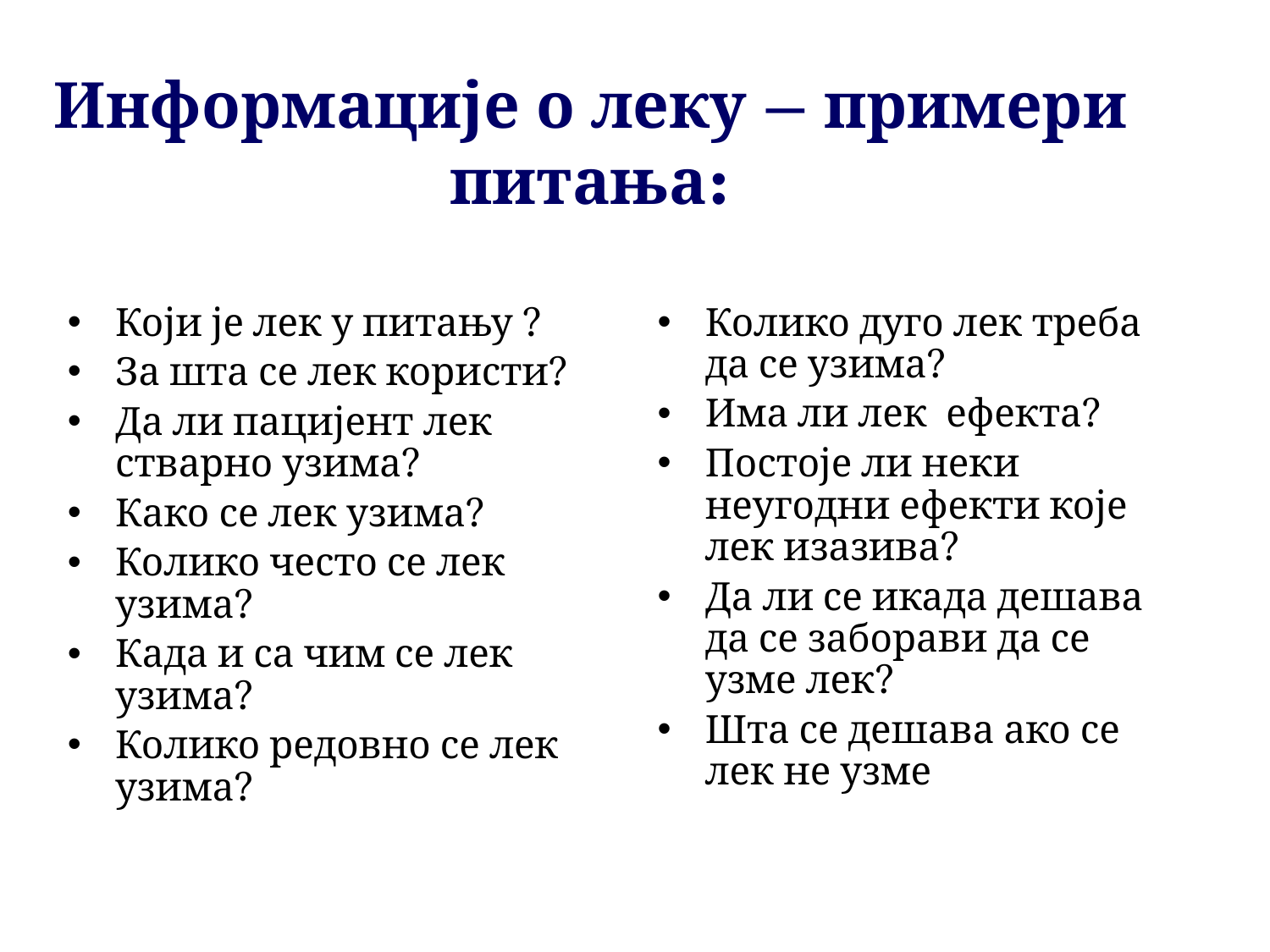

# Информације о леку – примери питања:
Који је лек у питању ?
За шта се лек користи?
Да ли пацијент лек стварно узима?
Како се лек узима?
Колико често се лек узима?
Када и са чим се лек узима?
Колико редовно се лек узима?
Колико дуго лек треба да се узима?
Има ли лек  ефекта?
Постоје ли неки неугодни ефекти које лек изазива?
Да ли се икада дешава да се заборави да се узме лек?
Шта се дешава ако се лек не узме